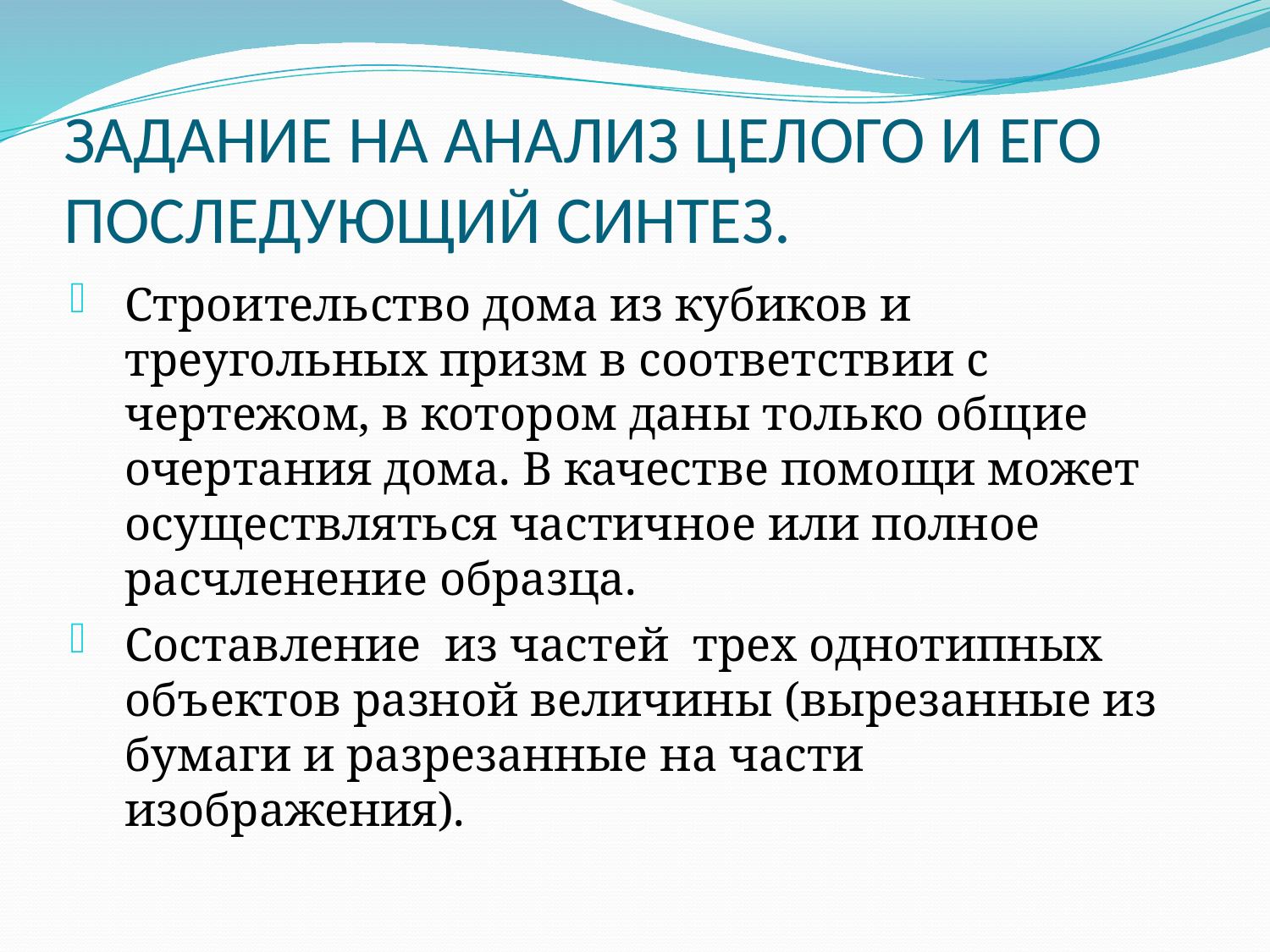

# ЗАДАНИЕ НА АНАЛИЗ ЦЕЛОГО И ЕГО ПОСЛЕДУЮЩИЙ СИНТЕЗ.
Строительство дома из кубиков и треугольных призм в соответствии с чертежом, в котором даны только общие очертания дома. В качестве помощи может осуществляться частичное или полное расчленение образца.
Составление  из частей  трех однотипных объектов разной величины (вырезанные из бумаги и разрезанные на части изображения).